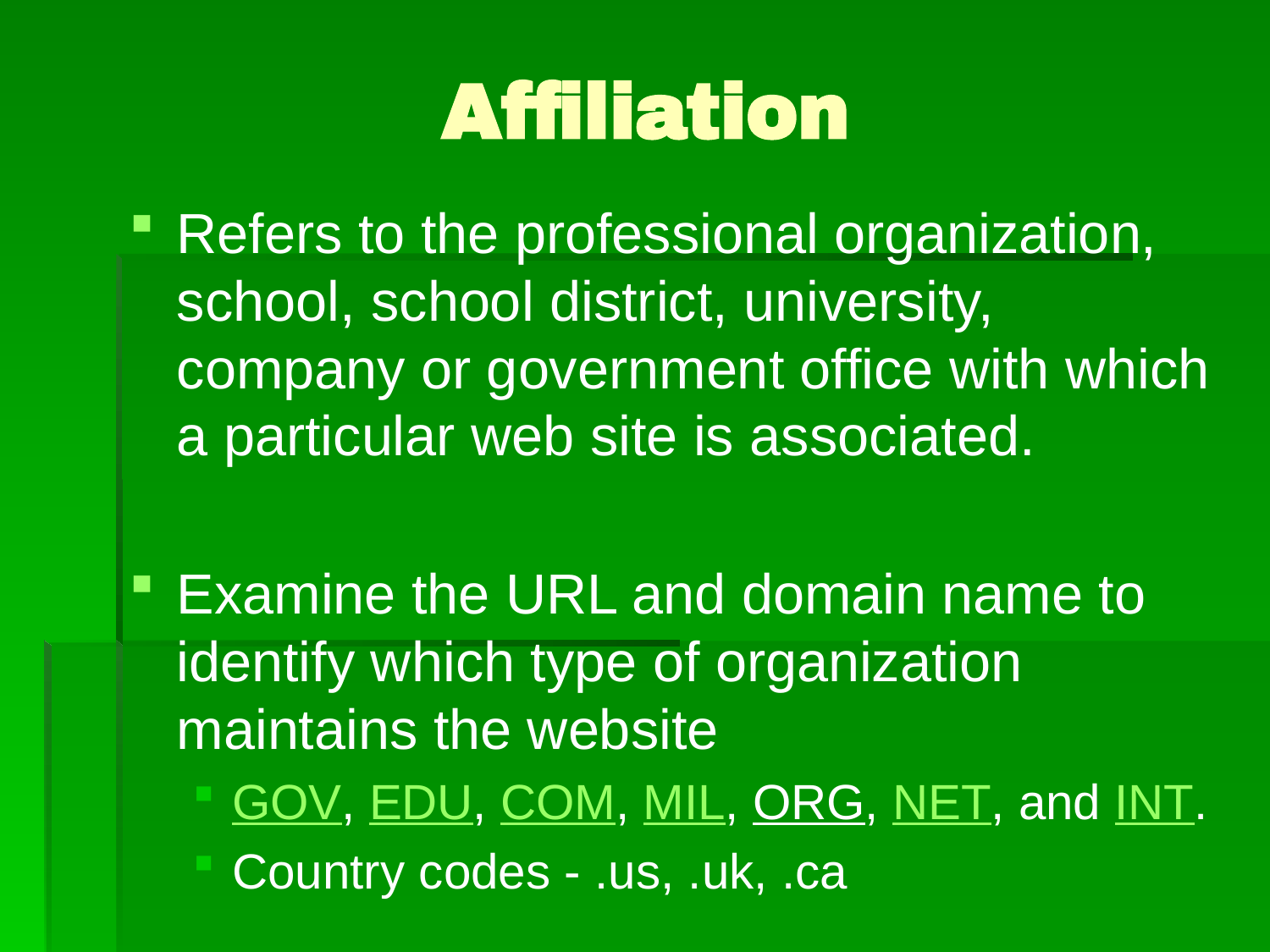

# Affiliation
Refers to the professional organization, school, school district, university, company or government office with which a particular web site is associated.

Examine the URL and domain name to identify which type of organization maintains the website
GOV, EDU, COM, MIL, ORG, NET, and INT.
Country codes - .us, .uk, .ca